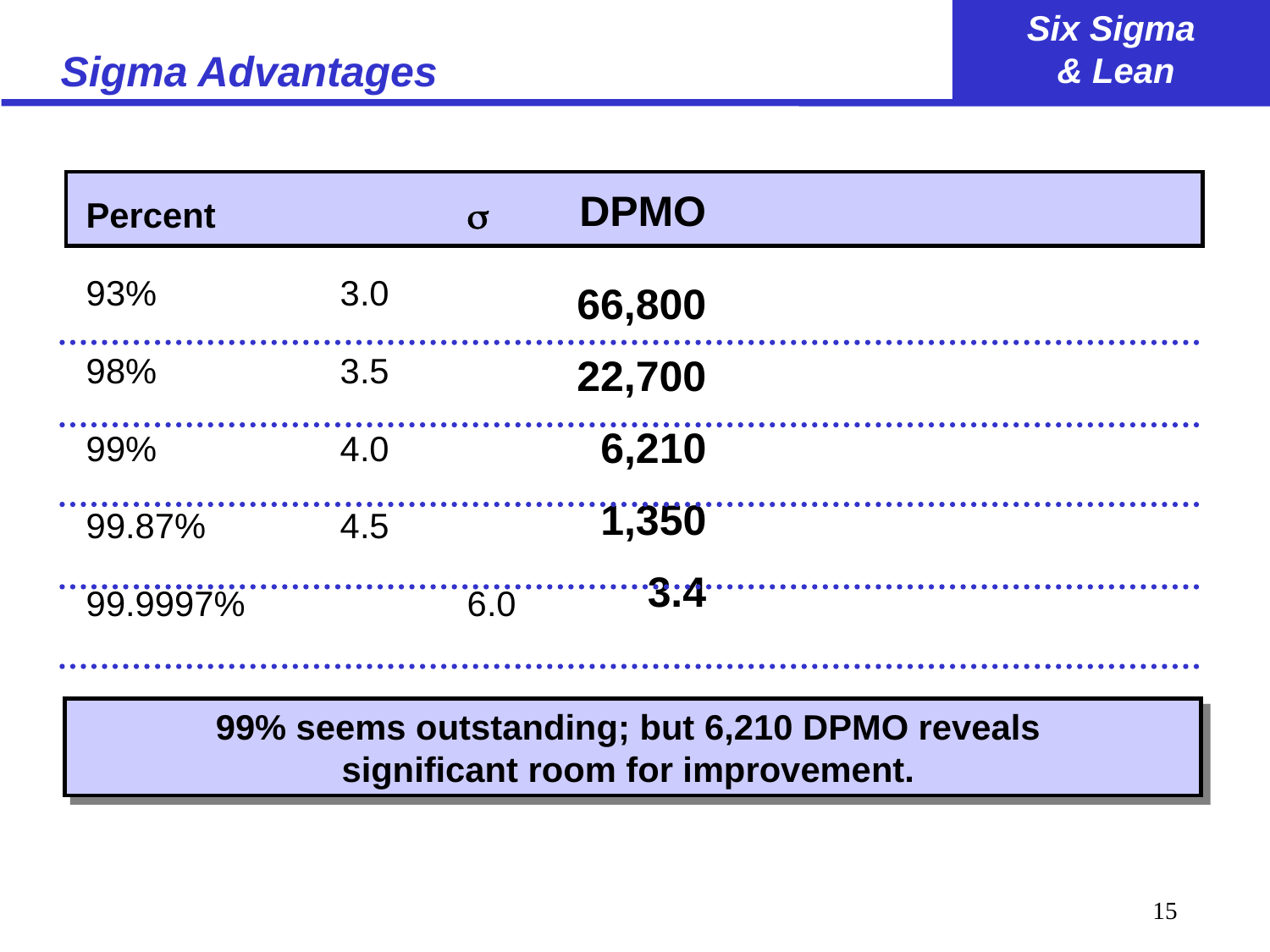

# Sigma Advantages

DPMO
66,800
22,700
6,210
1,350
3.4
Percent		σ
93%		3.0
98%		3.5
99%		4.0
99.87%		4.5
99.9997%		6.0

99% seems outstanding; but 6,210 DPMO reveals
significant room for improvement.
15